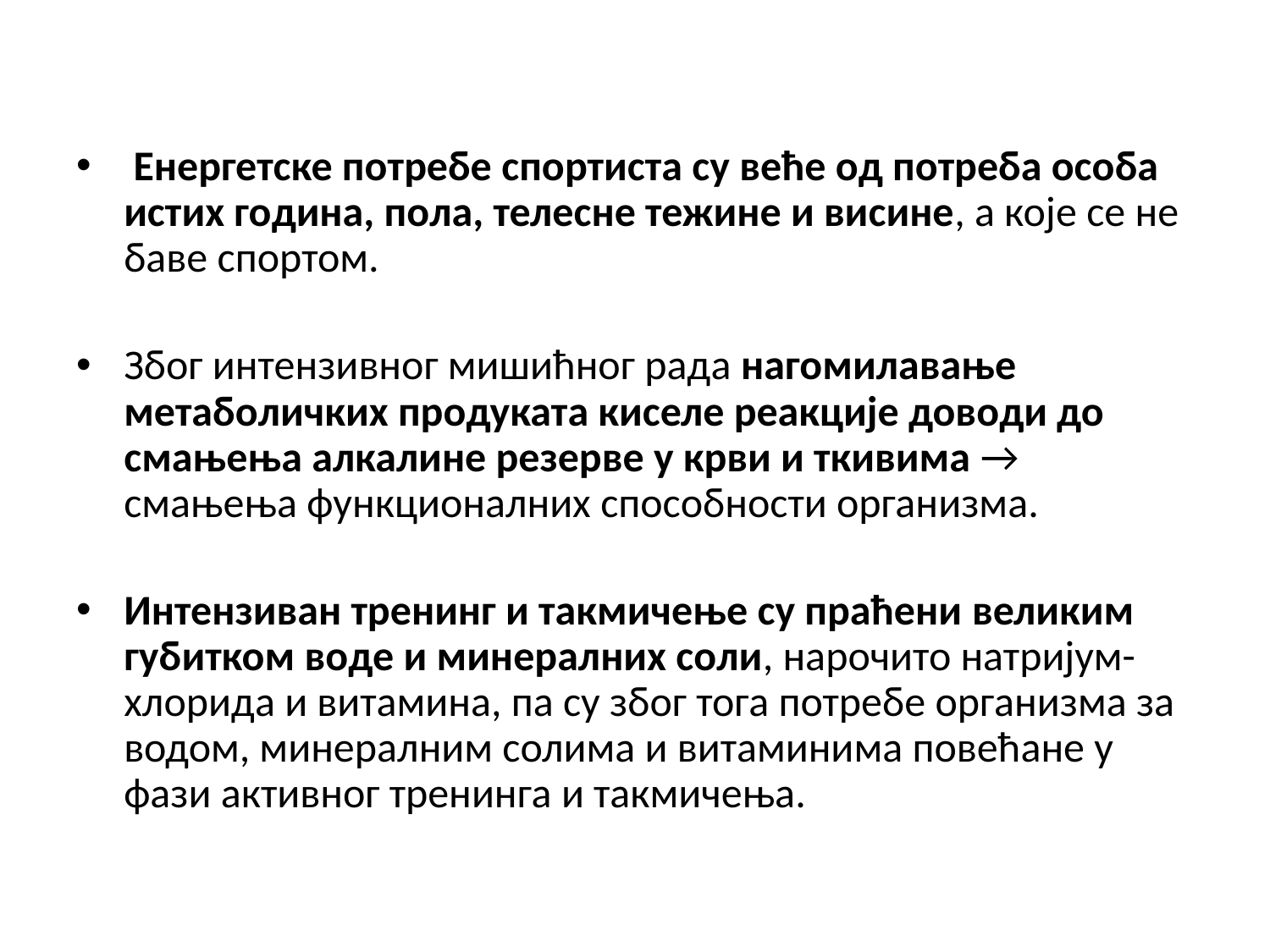

Енергетске потребе спортиста су веће од потреба особа истих година, пола, телесне тежине и висине, а које се не баве спортом.

Због интензивног мишићног рада нагомилавање метаболичких продуката киселе реакције доводи до смањења алкалине резерве у крви и ткивима → смањења функционалних способности организма.

Интензиван тренинг и такмичење су праћени великим губитком воде и минералних соли, нарочито натријум-хлорида и витамина, па су због тога потребе организма за водом, минералним солима и витаминима повећане у фази активног тренинга и такмичења.